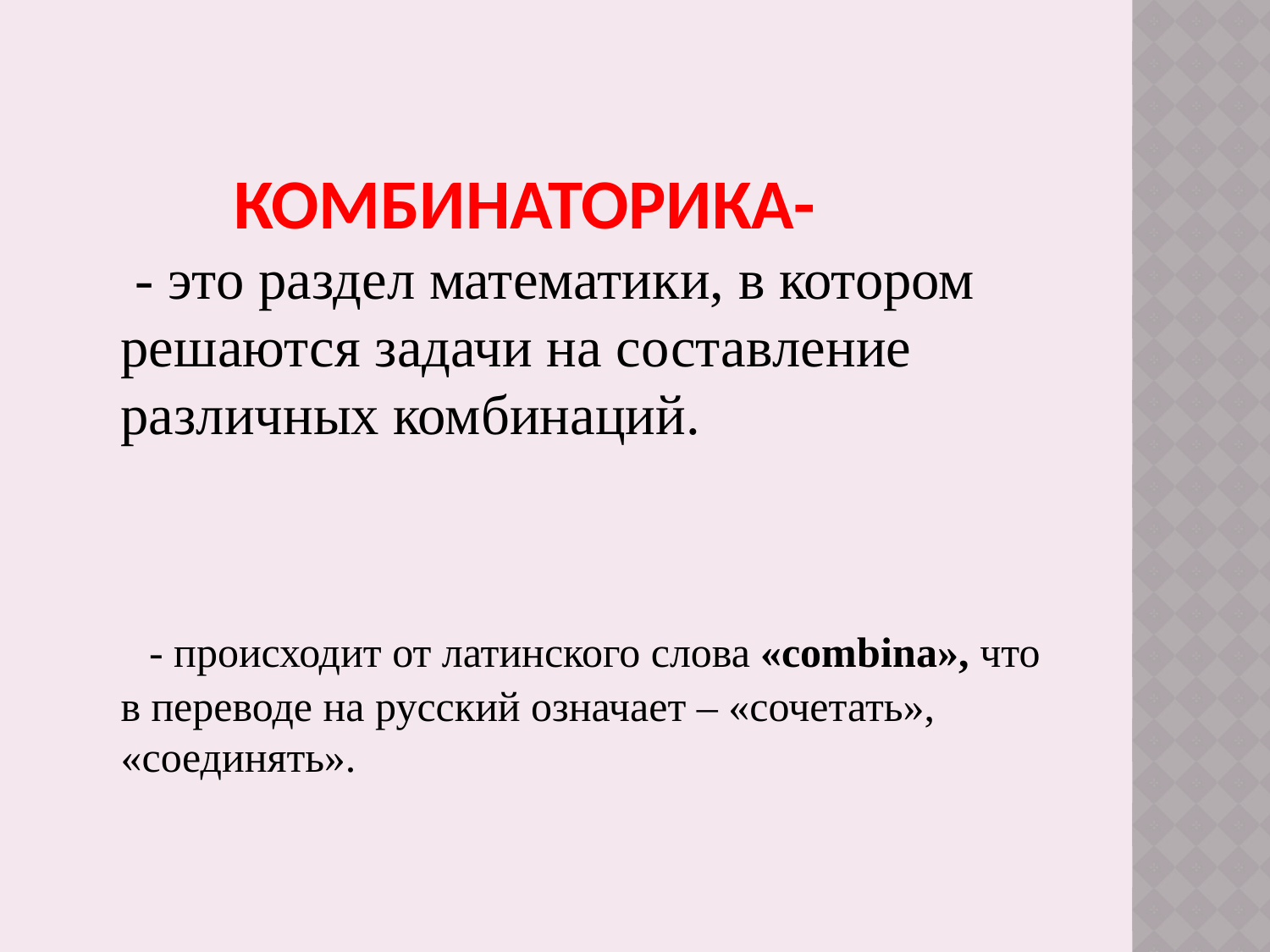

# Комбинаторика- - это раздел математики, в котором решаются задачи на составление различных комбинаций. - происходит от латинского слова «combina», что в переводе на русский означает – «сочетать», «соединять».